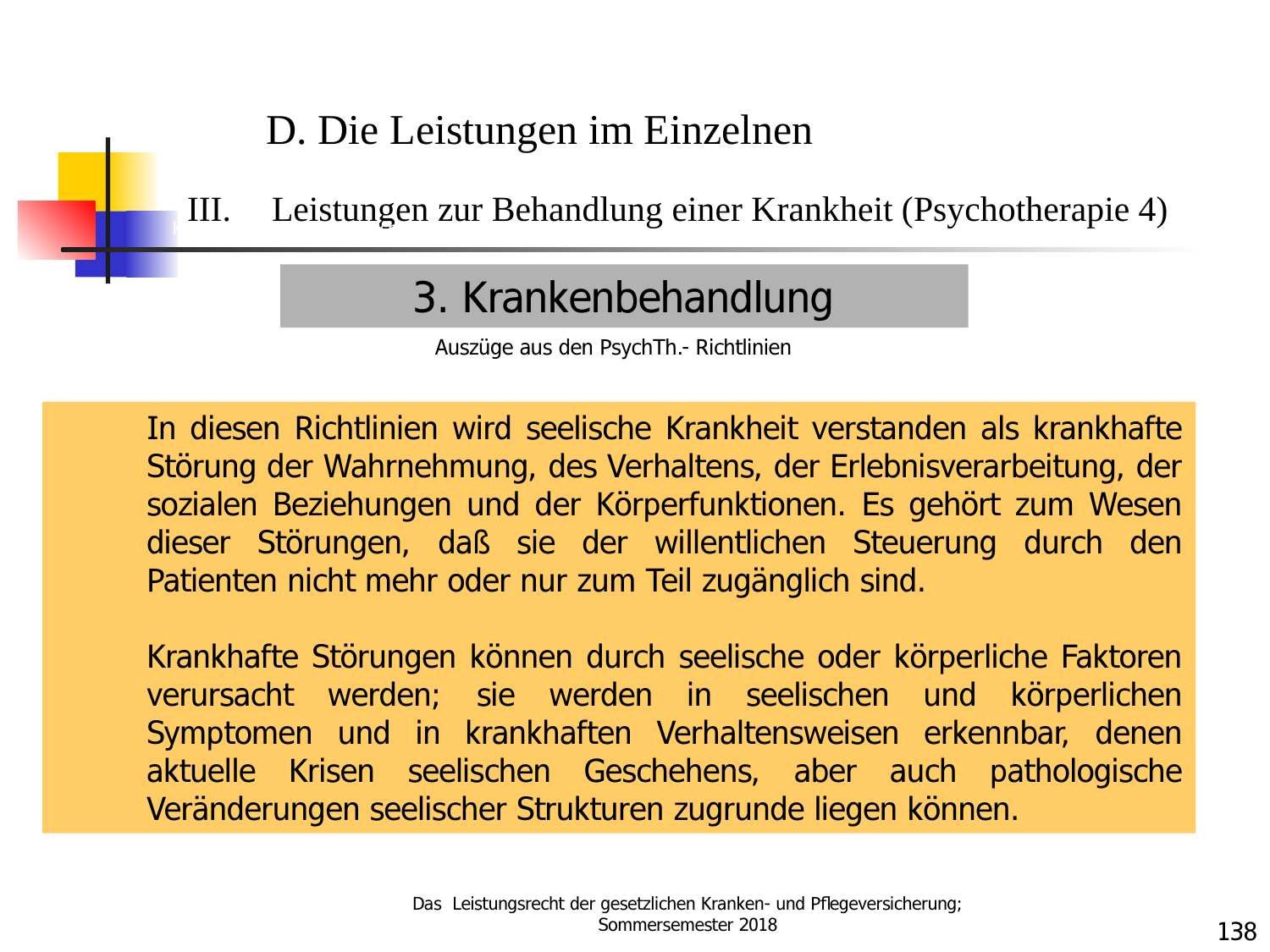

Krankenbehandlung 4 (Psychotherap. Behandlung)
D. Die Leistungen im Einzelnen

Leistungen zur Behandlung einer Krankheit (Psychotherapie 4)
3. Krankenbehandlung
Auszüge aus den PsychTh.- Richtlinien
In diesen Richtlinien wird seelische Krankheit verstanden als krankhafte Störung der Wahrnehmung, des Verhaltens, der Erlebnisverarbeitung, der sozialen Beziehungen und der Körperfunktionen. Es gehört zum Wesen dieser Störungen, daß sie der willentlichen Steuerung durch den Patienten nicht mehr oder nur zum Teil zugänglich sind.

Krankhafte Störungen können durch seelische oder körperliche Faktoren verursacht werden; sie werden in seelischen und körperlichen Symptomen und in krankhaften Verhaltensweisen erkennbar, denen aktuelle Krisen seelischen Geschehens, aber auch pathologische Veränderungen seelischer Strukturen zugrunde liegen können.
Krankheit
Das  Leistungsrecht der gesetzlichen Kranken- und Pflegeversicherung; Sommersemester 2018
138